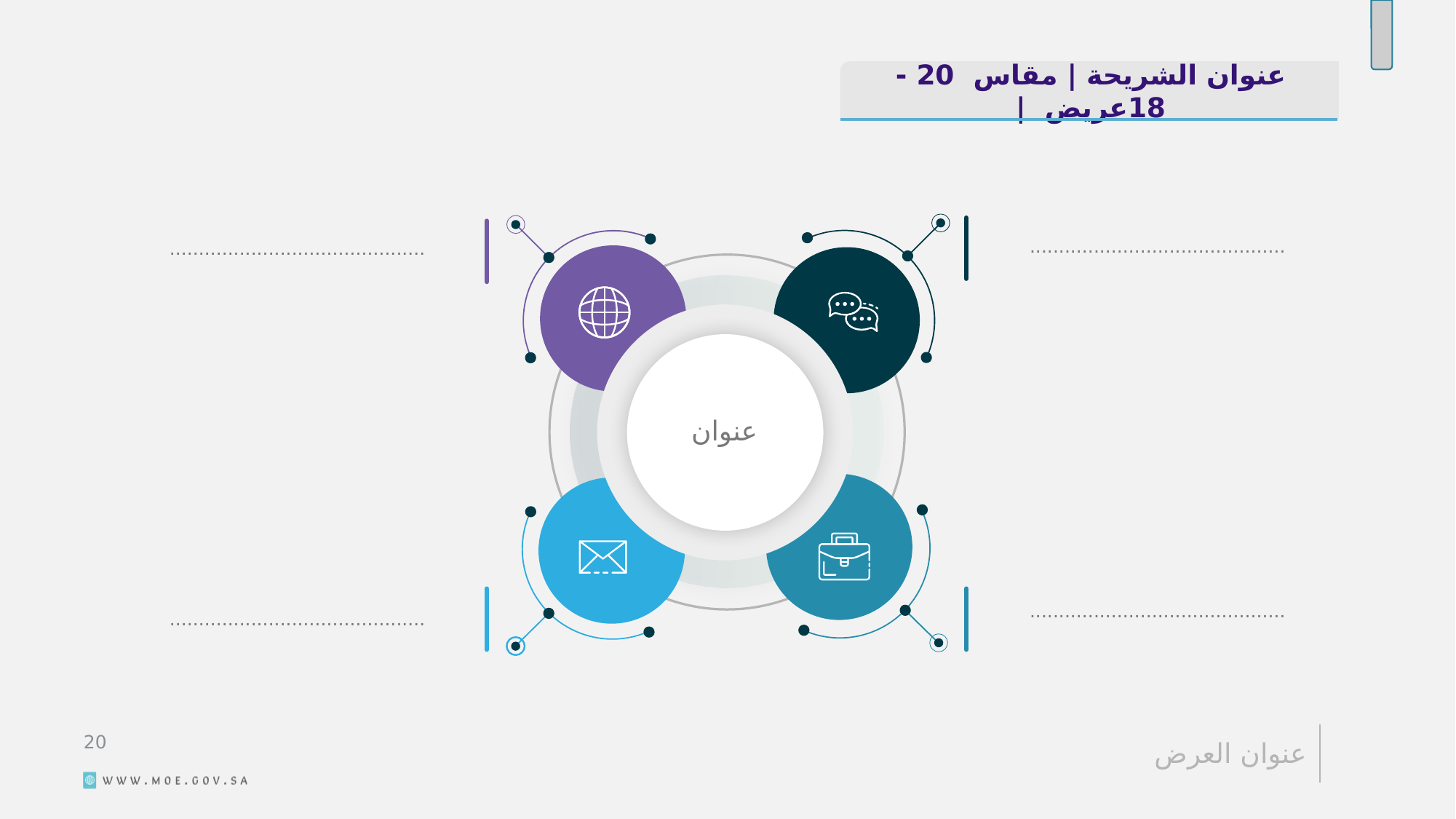

عنوان الشريحة | مقاس  20 - 18عريض  |

............................................

............................................

عنوان

............................................
............................................

20
عنوان العرض